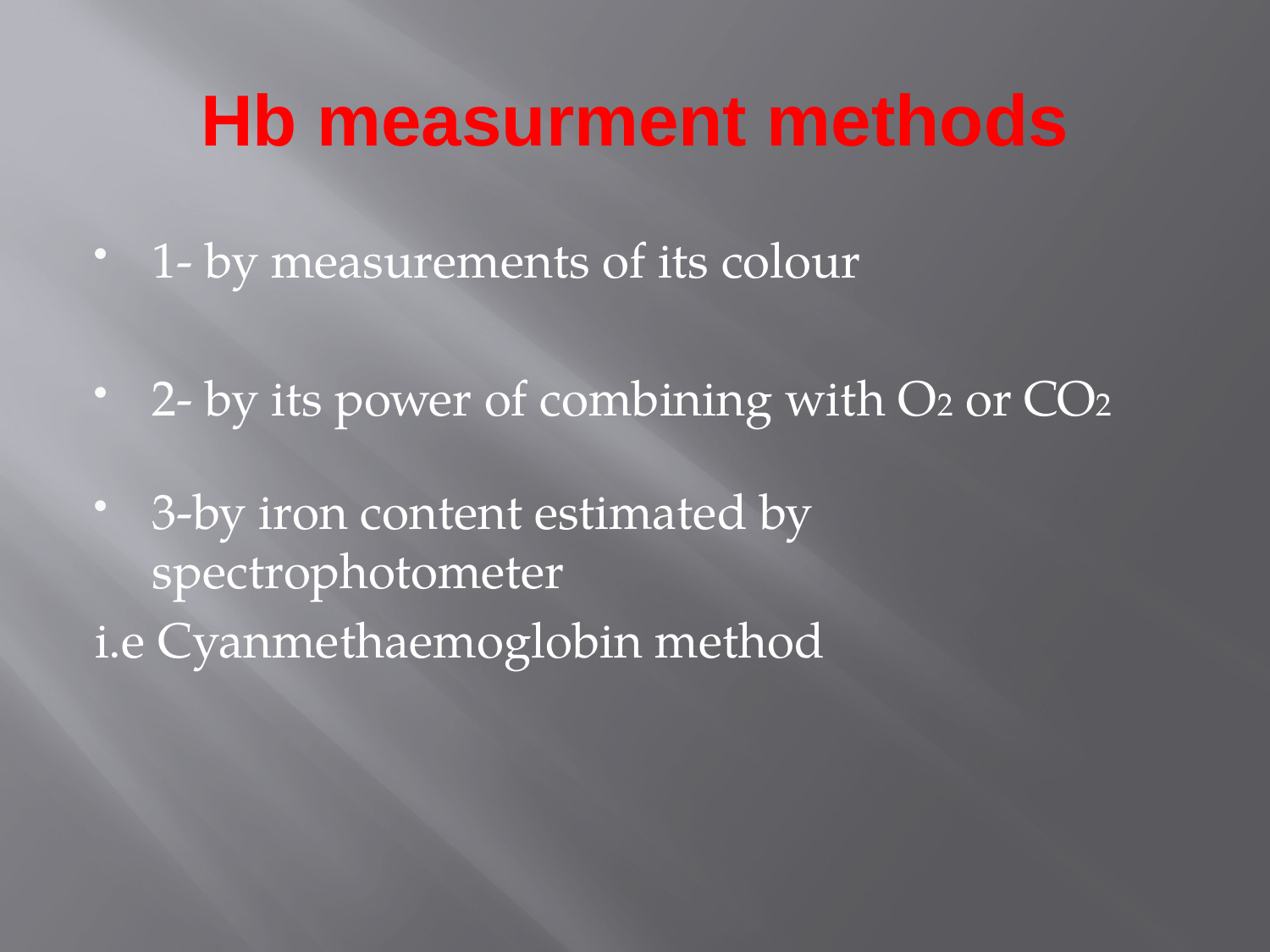

# Hb measurment methods
1- by measurements of its colour

2- by its power of combining with O2 or CO2

3-by iron content estimated by spectrophotometer
i.e Cyanmethaemoglobin method